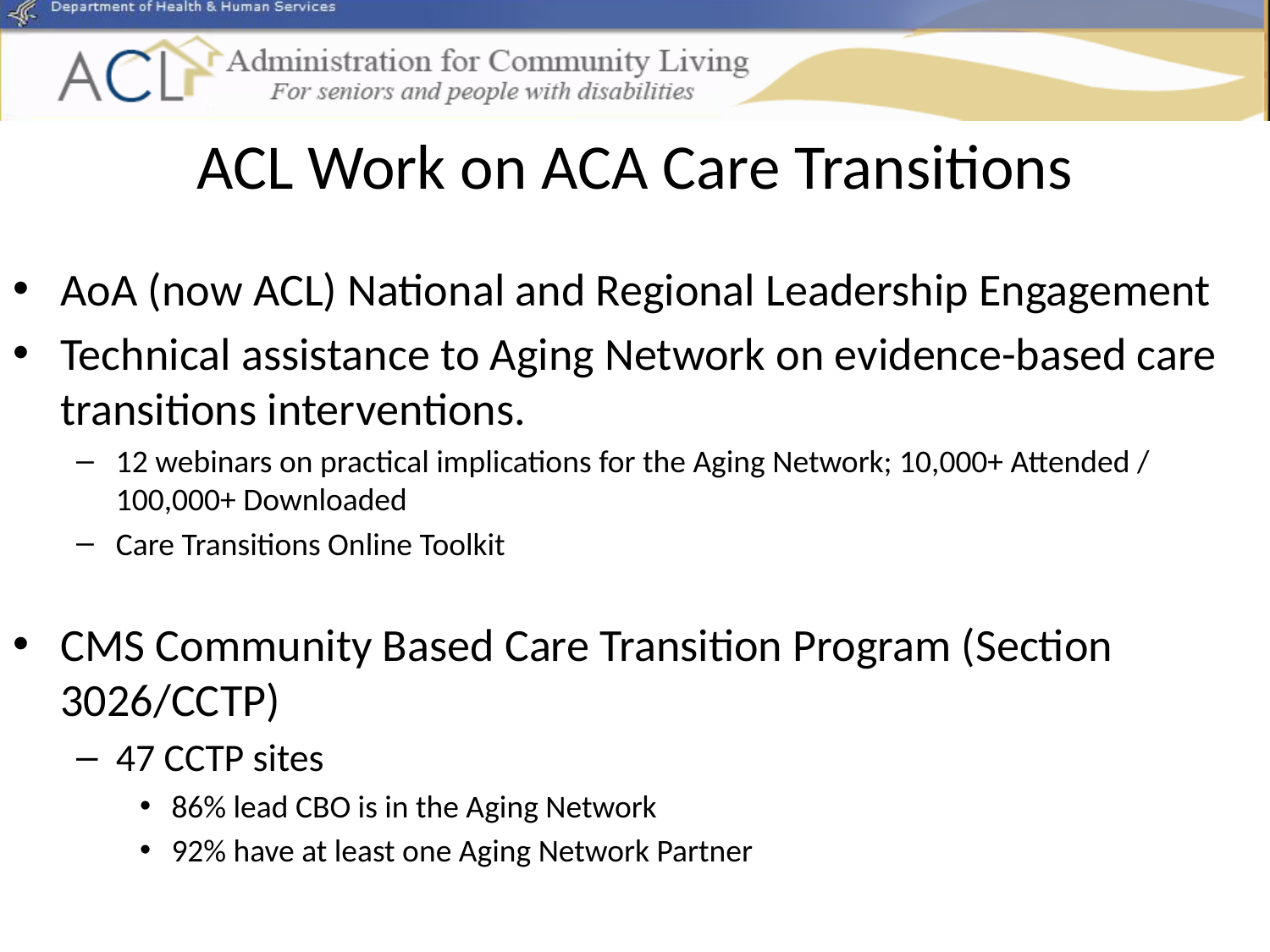

# ACL Work on ACA Care Transitions
AoA (now ACL) National and Regional Leadership Engagement
Technical assistance to Aging Network on evidence-based care transitions interventions.
12 webinars on practical implications for the Aging Network; 10,000+ Attended / 100,000+ Downloaded
Care Transitions Online Toolkit

CMS Community Based Care Transition Program (Section 3026/CCTP)
47 CCTP sites
86% lead CBO is in the Aging Network
92% have at least one Aging Network Partner